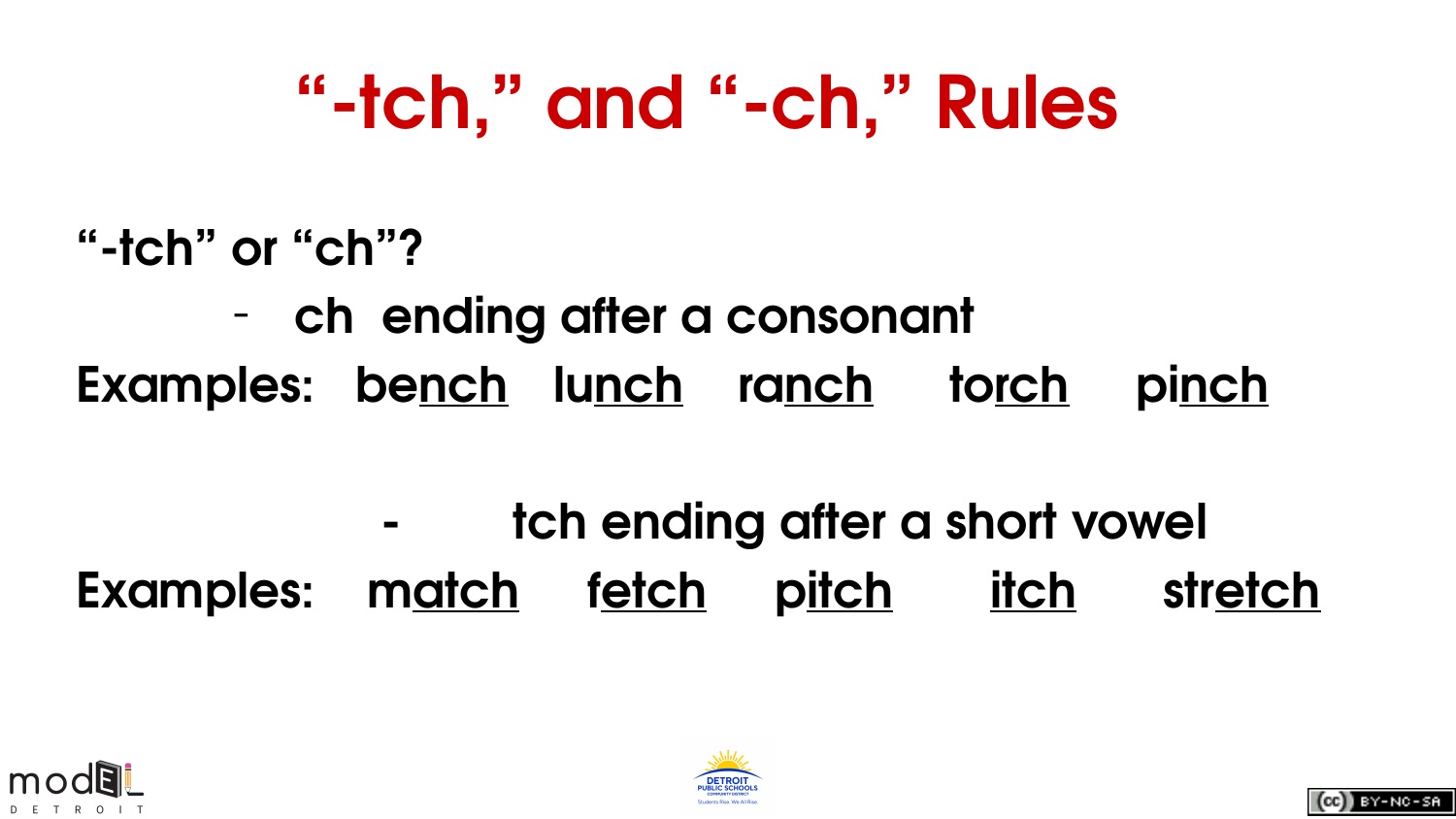

# “-tch,” and “-ch,” Rules

“-tch” or “ch”?
ch  ending after a consonant
Examples:   bench	   lunch    ranch	torch	   pinch

		 -	tch ending after a short vowel
Examples:	match     fetch     pitch	   itch	     stretch